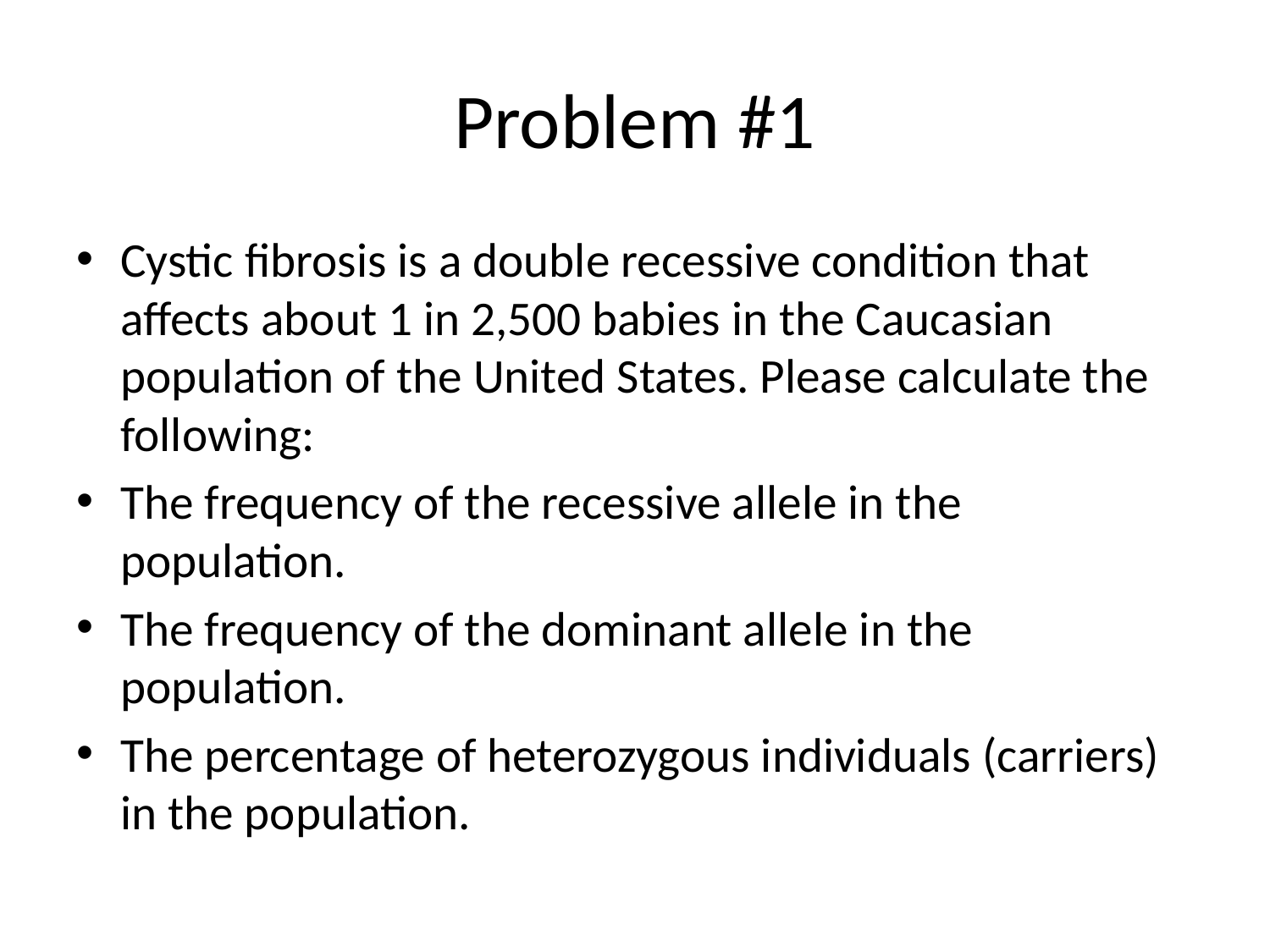

# Problem #1
Cystic fibrosis is a double recessive condition that affects about 1 in 2,500 babies in the Caucasian population of the United States. Please calculate the following:
The frequency of the recessive allele in the population.
The frequency of the dominant allele in the population.
The percentage of heterozygous individuals (carriers) in the population.